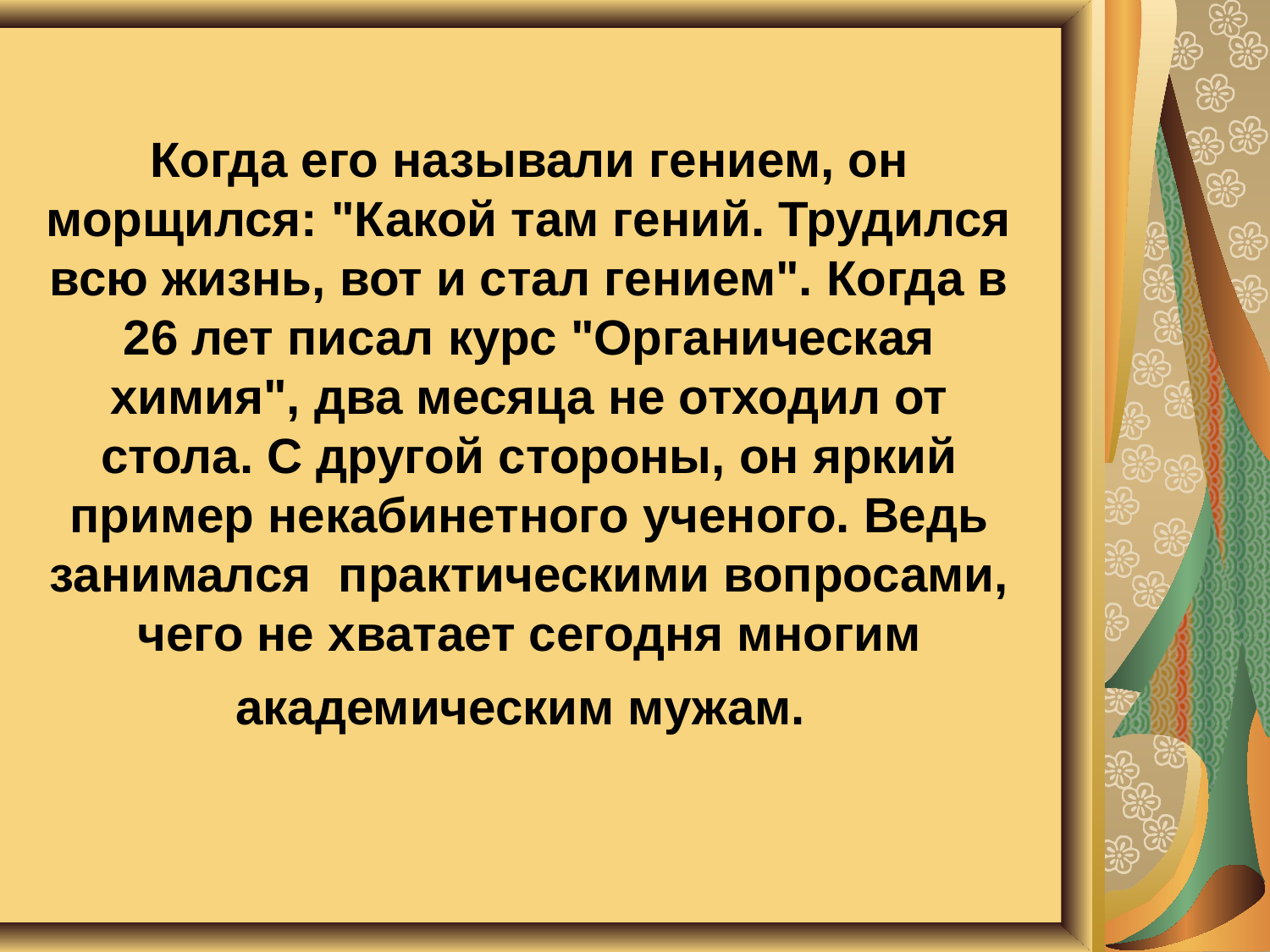

Когда его называли гением, он морщился: "Какой там гений. Трудился всю жизнь, вот и стал гением". Когда в 26 лет писал курс "Органическая химия", два месяца не отходил от стола. С другой стороны, он яркий пример некабинетного ученого. Ведь занимался  практическими вопросами, чего не хватает сегодня многим академическим мужам.